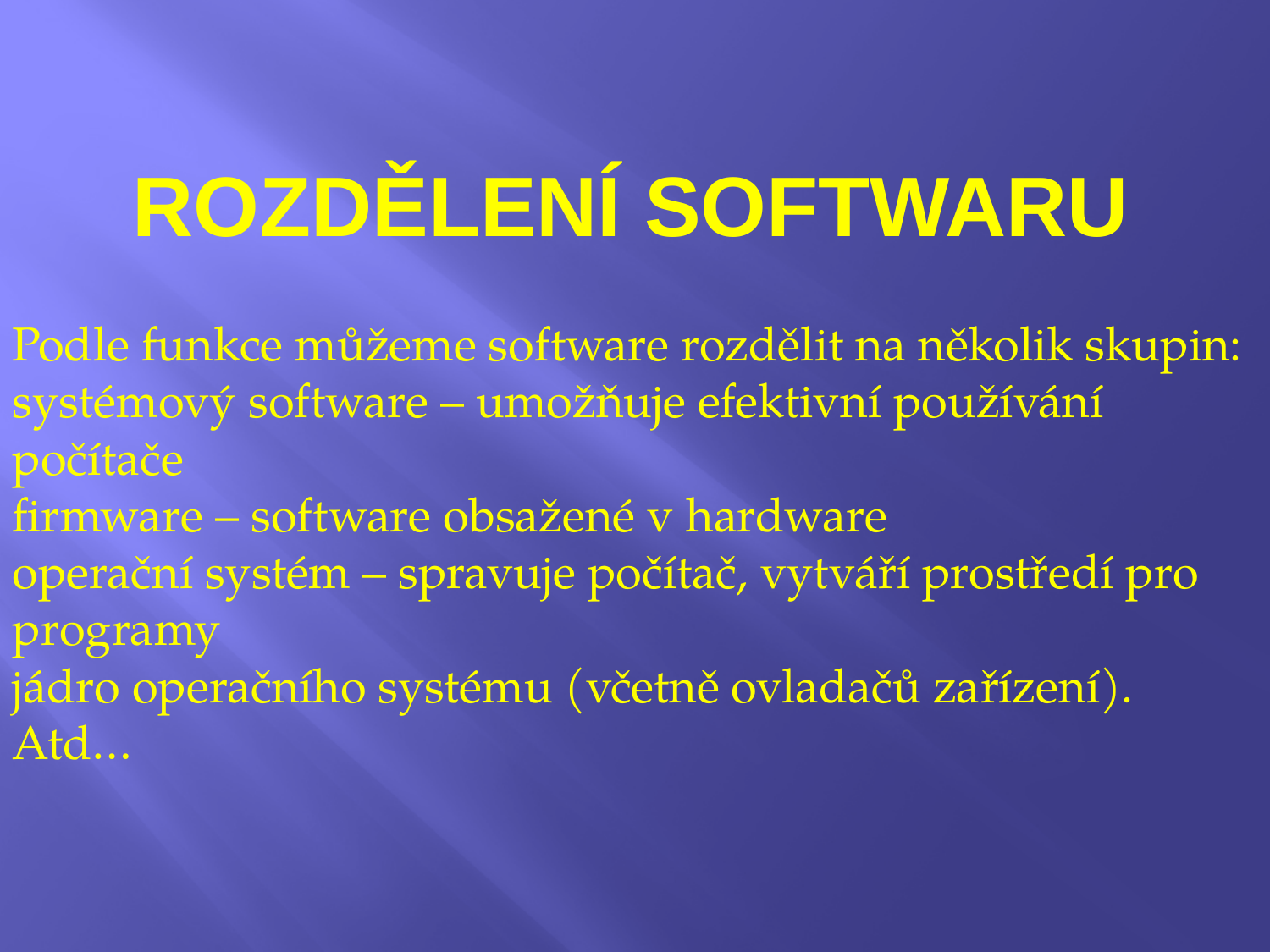

# Rozdělení softwaru
Podle funkce můžeme software rozdělit na několik skupin:
systémový software – umožňuje efektivní používání počítače
firmware – software obsažené v hardware
operační systém – spravuje počítač, vytváří prostředí pro programy
jádro operačního systému (včetně ovladačů zařízení). Atd…